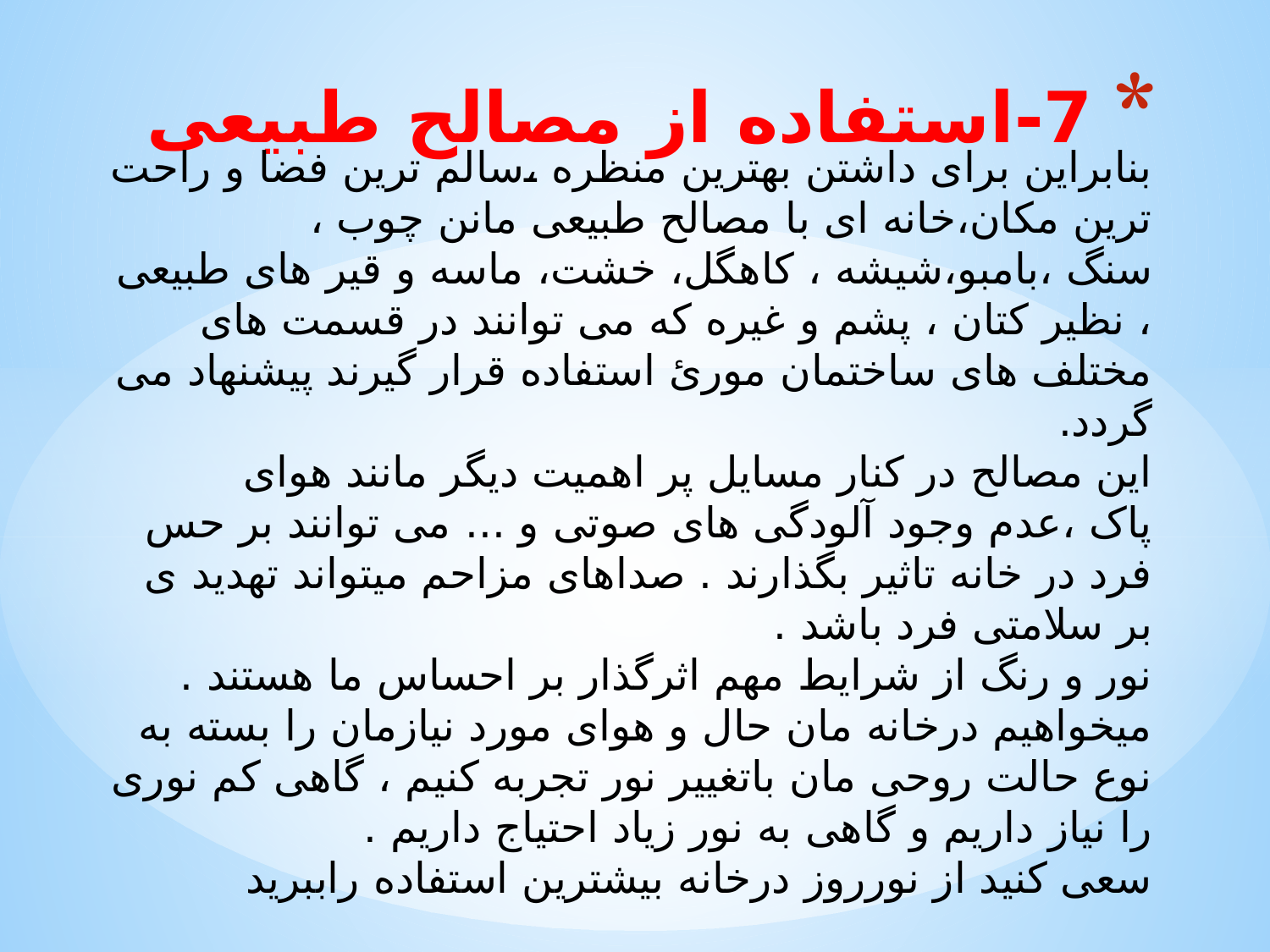

# 7-استفاده از مصالح طبیعی
بنابراین برای داشتن بهترین منظره ،سالم ترین فضا و راحت ترین مکان،خانه ای با مصالح طبیعی مانن چوب ، سنگ ،بامبو،شیشه ، کاهگل، خشت، ماسه و قیر های طبیعی ، نظیر کتان ، پشم و غیره که می توانند در قسمت های مختلف های ساختمان مورئ استفاده قرار گیرند پیشنهاد می گردد.
این مصالح در کنار مسایل پر اهمیت دیگر مانند هوای پاک ،عدم وجود آلودگی های صوتی و ... می توانند بر حس فرد در خانه تاثیر بگذارند . صداهای مزاحم میتواند تهدید ی بر سلامتی فرد باشد .
نور و رنگ از شرایط مهم اثرگذار بر احساس ما هستند . میخواهیم درخانه مان حال و هوای مورد نیازمان را بسته به نوع حالت روحی مان باتغییر نور تجربه کنیم ، گاهی کم نوری را نیاز داریم و گاهی به نور زیاد احتیاج داریم .
سعی کنید از نورروز درخانه بیشترین استفاده راببرید